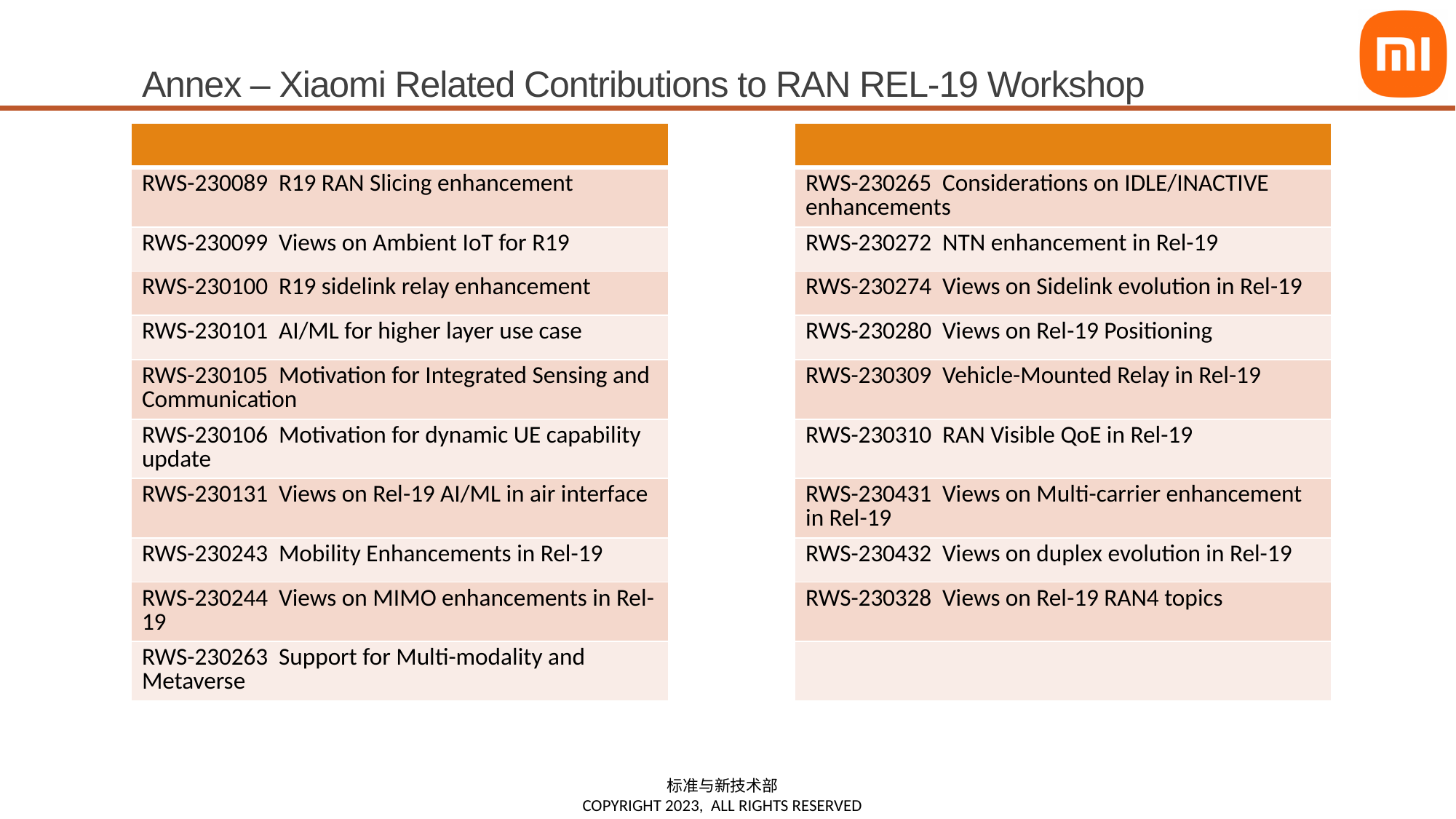

# Annex – Xiaomi Related Contributions to RAN REL-19 Workshop
|  |  |  |
| --- | --- | --- |
| RWS-230089 R19 RAN Slicing enhancement |  | RWS-230265 Considerations on IDLE/INACTIVE enhancements |
| RWS-230099 Views on Ambient IoT for R19 |  | RWS-230272 NTN enhancement in Rel-19 |
| RWS-230100 R19 sidelink relay enhancement |  | RWS-230274 Views on Sidelink evolution in Rel-19 |
| RWS-230101 AI/ML for higher layer use case |  | RWS-230280 Views on Rel-19 Positioning |
| RWS-230105 Motivation for Integrated Sensing and Communication |  | RWS-230309 Vehicle-Mounted Relay in Rel-19 |
| RWS-230106 Motivation for dynamic UE capability update |  | RWS-230310 RAN Visible QoE in Rel-19 |
| RWS-230131 Views on Rel-19 AI/ML in air interface |  | RWS-230431 Views on Multi-carrier enhancement in Rel-19 |
| RWS-230243 Mobility Enhancements in Rel-19 |  | RWS-230432 Views on duplex evolution in Rel-19 |
| RWS-230244 Views on MIMO enhancements in Rel-19 |  | RWS-230328 Views on Rel-19 RAN4 topics |
| RWS-230263 Support for Multi-modality and Metaverse |  |  |